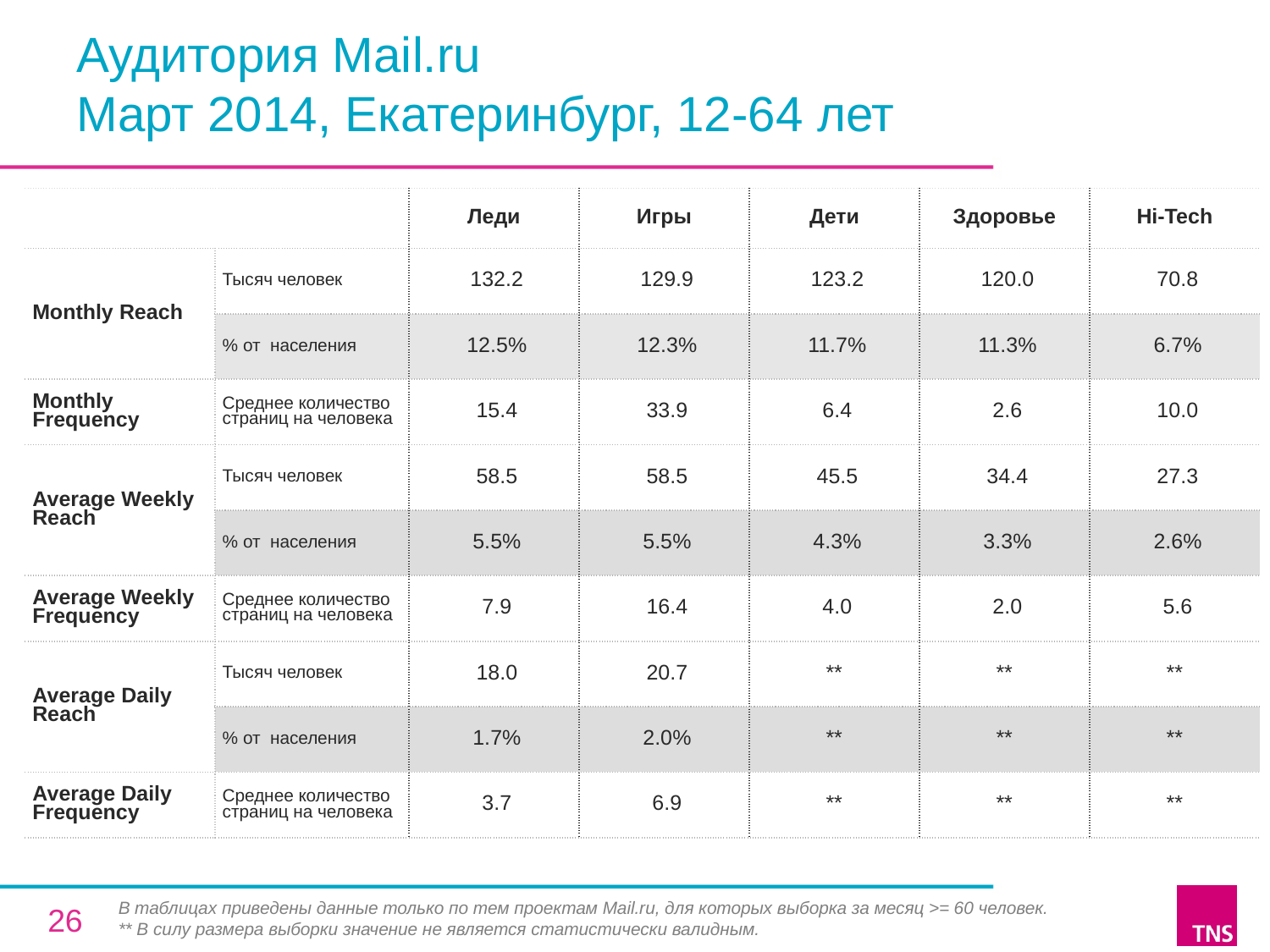

# Аудитория Mail.ru Март 2014, Екатеринбург, 12-64 лет
|  |  | Леди | Игры | Дети | Здоровье | Hi-Tech |
| --- | --- | --- | --- | --- | --- | --- |
| Monthly Reach | Тысяч человек | 132.2 | 129.9 | 123.2 | 120.0 | 70.8 |
|  | % от населения | 12.5% | 12.3% | 11.7% | 11.3% | 6.7% |
| Monthly Frequency | Среднее количество страниц на человека | 15.4 | 33.9 | 6.4 | 2.6 | 10.0 |
| Average Weekly Reach | Тысяч человек | 58.5 | 58.5 | 45.5 | 34.4 | 27.3 |
|  | % от населения | 5.5% | 5.5% | 4.3% | 3.3% | 2.6% |
| Average Weekly Frequency | Среднее количество страниц на человека | 7.9 | 16.4 | 4.0 | 2.0 | 5.6 |
| Average Daily Reach | Тысяч человек | 18.0 | 20.7 | \*\* | \*\* | \*\* |
|  | % от населения | 1.7% | 2.0% | \*\* | \*\* | \*\* |
| Average Daily Frequency | Среднее количество страниц на человека | 3.7 | 6.9 | \*\* | \*\* | \*\* |
В таблицах приведены данные только по тем проектам Mail.ru, для которых выборка за месяц >= 60 человек.
** В силу размера выборки значение не является статистически валидным.
26